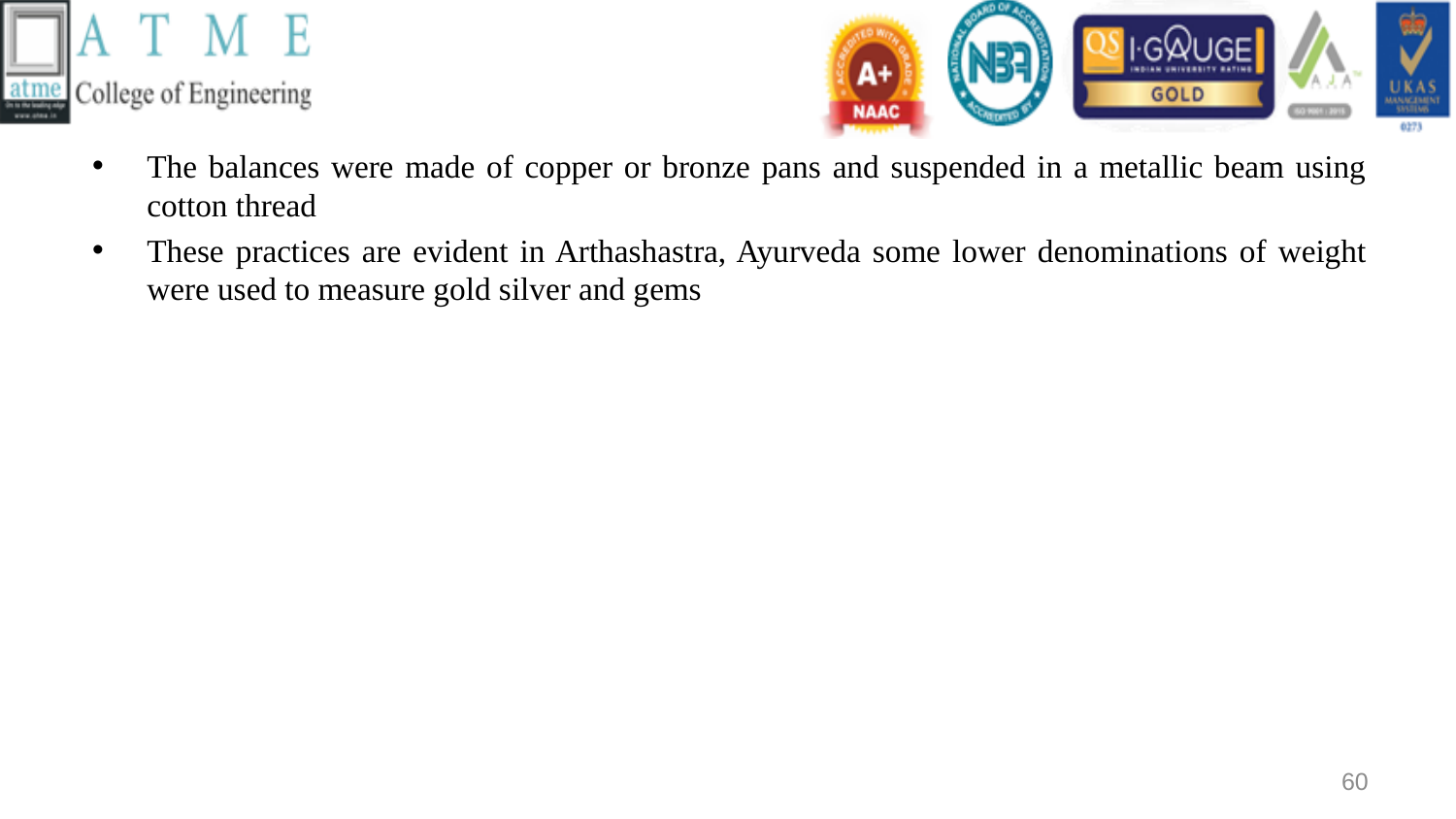

The balances were made of copper or bronze pans and suspended in a metallic beam using cotton thread
These practices are evident in Arthashastra, Ayurveda some lower denominations of weight were used to measure gold silver and gems
60